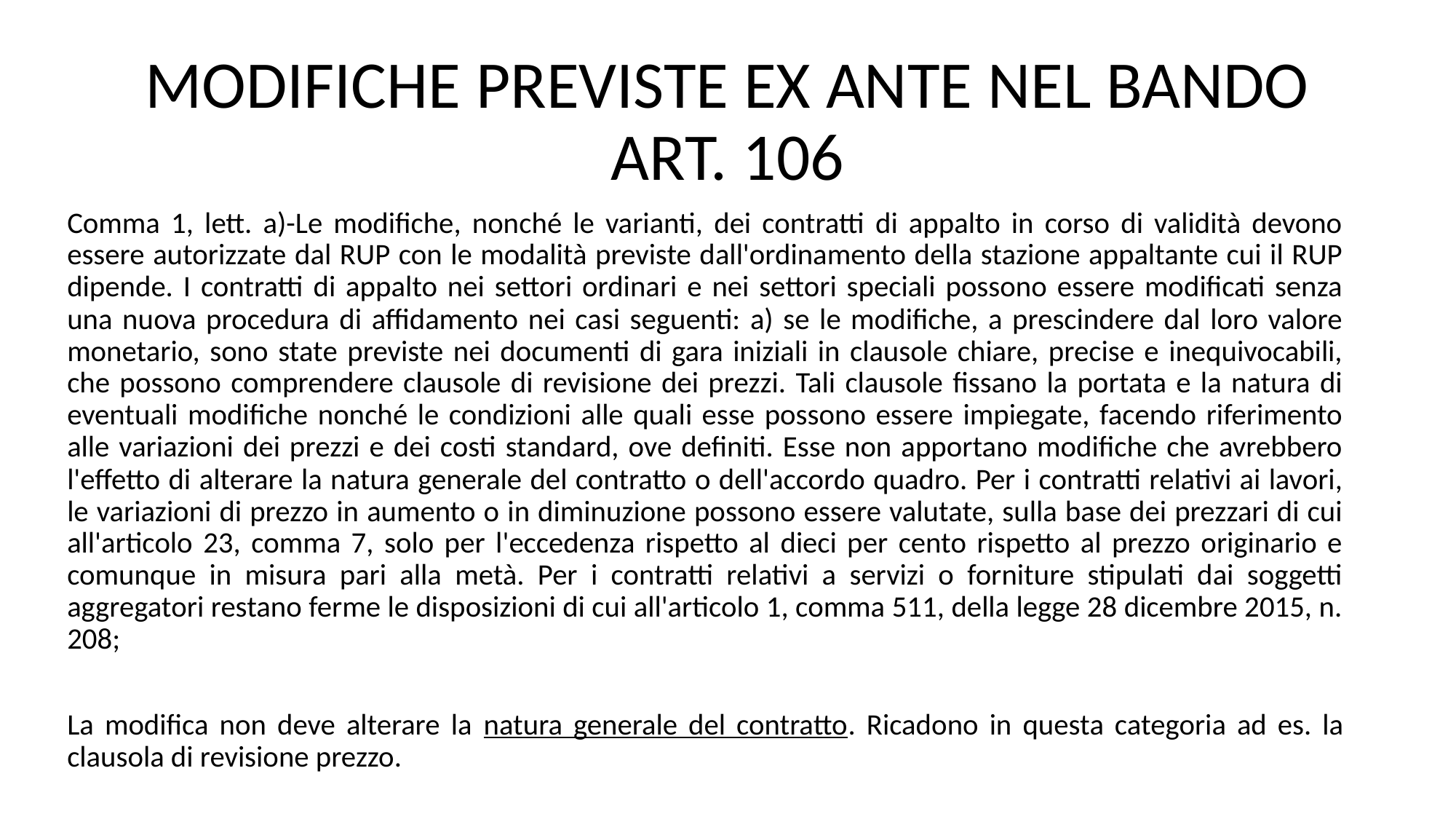

# MODIFICHE PREVISTE EX ANTE NEL BANDO ART. 106
Comma 1, lett. a)-Le modifiche, nonché le varianti, dei contratti di appalto in corso di validità devono essere autorizzate dal RUP con le modalità previste dall'ordinamento della stazione appaltante cui il RUP dipende. I contratti di appalto nei settori ordinari e nei settori speciali possono essere modificati senza una nuova procedura di affidamento nei casi seguenti: a) se le modifiche, a prescindere dal loro valore monetario, sono state previste nei documenti di gara iniziali in clausole chiare, precise e inequivocabili, che possono comprendere clausole di revisione dei prezzi. Tali clausole fissano la portata e la natura di eventuali modifiche nonché le condizioni alle quali esse possono essere impiegate, facendo riferimento alle variazioni dei prezzi e dei costi standard, ove definiti. Esse non apportano modifiche che avrebbero l'effetto di alterare la natura generale del contratto o dell'accordo quadro. Per i contratti relativi ai lavori, le variazioni di prezzo in aumento o in diminuzione possono essere valutate, sulla base dei prezzari di cui all'articolo 23, comma 7, solo per l'eccedenza rispetto al dieci per cento rispetto al prezzo originario e comunque in misura pari alla metà. Per i contratti relativi a servizi o forniture stipulati dai soggetti aggregatori restano ferme le disposizioni di cui all'articolo 1, comma 511, della legge 28 dicembre 2015, n. 208;

La modifica non deve alterare la natura generale del contratto. Ricadono in questa categoria ad es. la clausola di revisione prezzo.